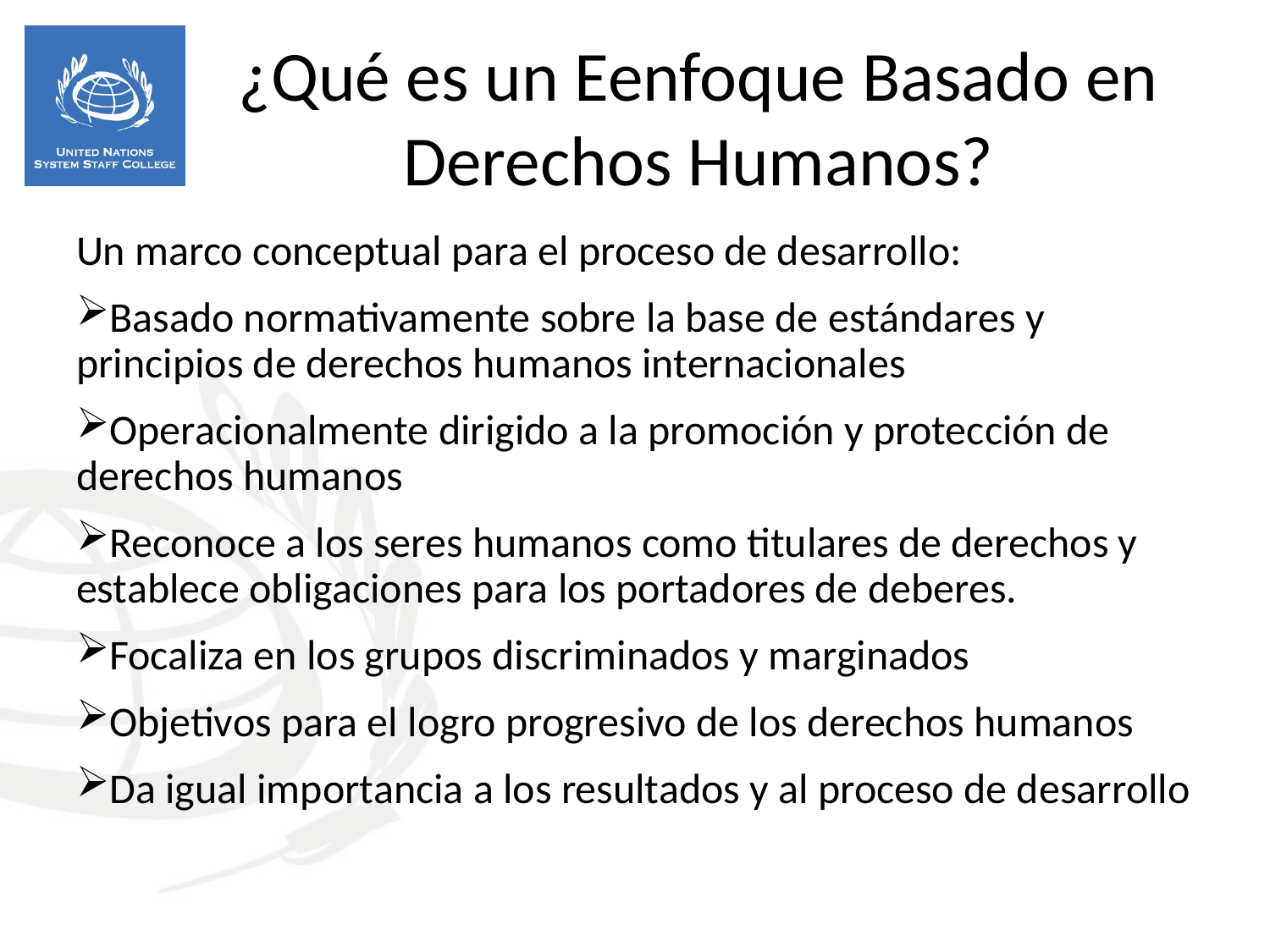

Un marco conceptual para el proceso de desarrollo:
Basado normativamente sobre la base de estándares y principios de derechos humanos internacionales
Operacionalmente dirigido a la promoción y protección de derechos humanos
Reconoce a los seres humanos como titulares de derechos y establece obligaciones para los portadores de deberes.
Focaliza en los grupos discriminados y marginados
Objetivos para el logro progresivo de los derechos humanos
Da igual importancia a los resultados y al proceso de desarrollo

¿Qué es un Eenfoque Basado en Derechos Humanos?